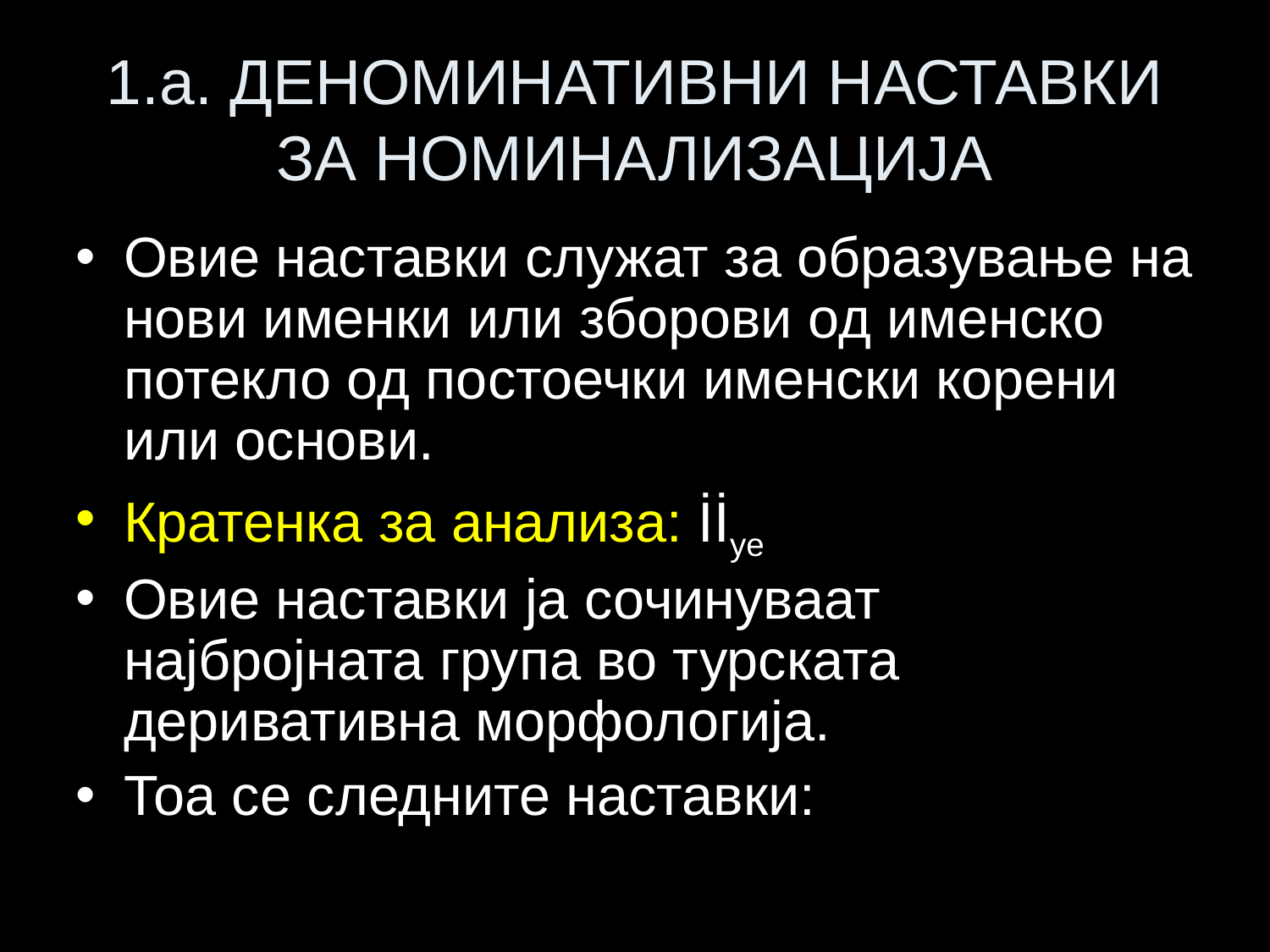

# 1.a. ДЕНОМИНАТИВНИ НАСТАВКИ ЗА НОМИНАЛИЗАЦИЈА
Овие наставки служат за образување на нови именки или зборови од именско потекло од постоечки именски корени или основи.
Кратенка за анализа: İİye
Овие наставки ја сочинуваат најбројната група во турската деривативна морфологија.
Тоа се следните наставки: